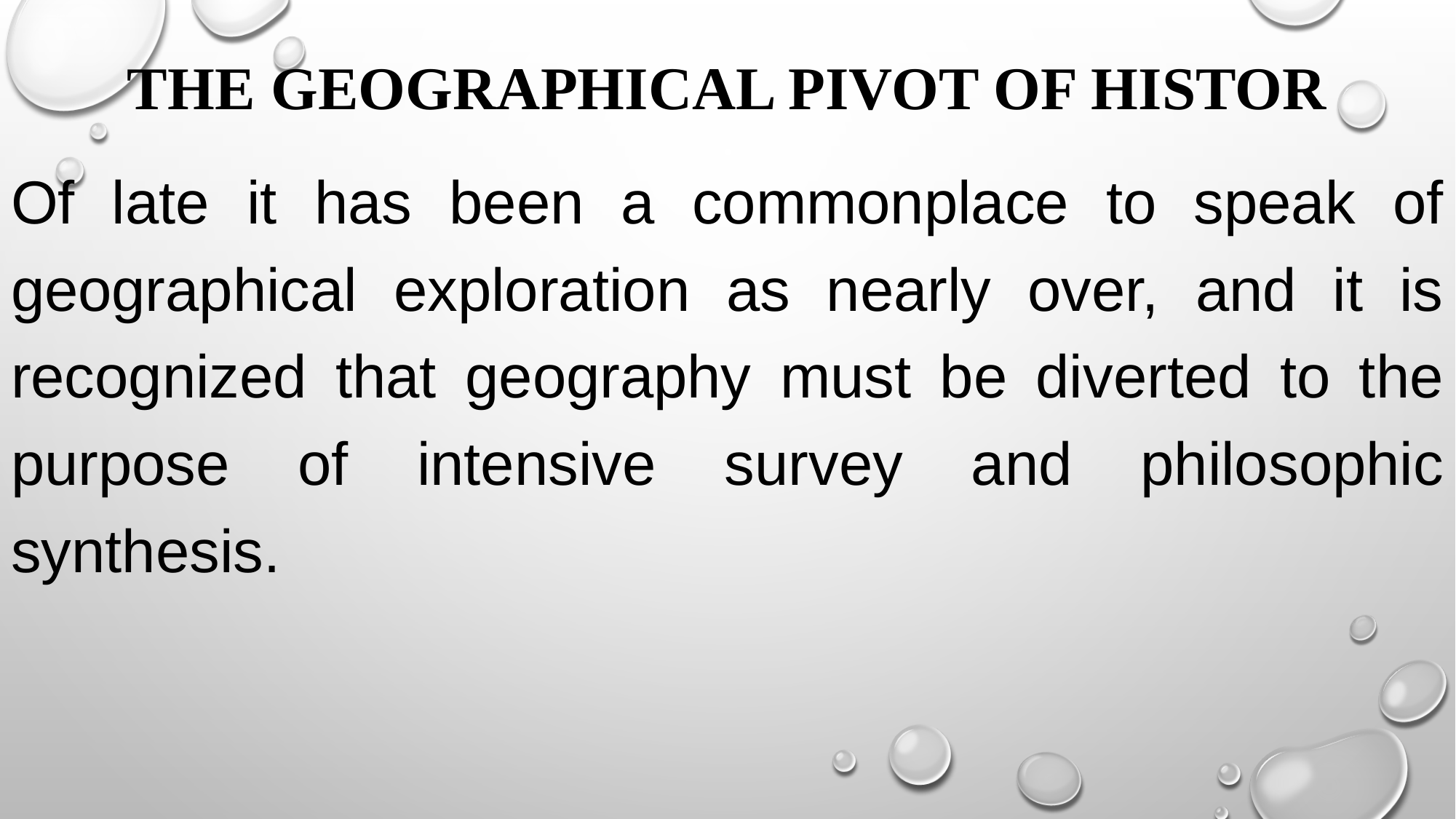

# THE GEOGRAPHICAL PIVOT OF HISTOR
Of late it has been a commonplace to speak of geographical exploration as nearly over, and it is recognized that geography must be diverted to the purpose of intensive survey and philosophic synthesis.